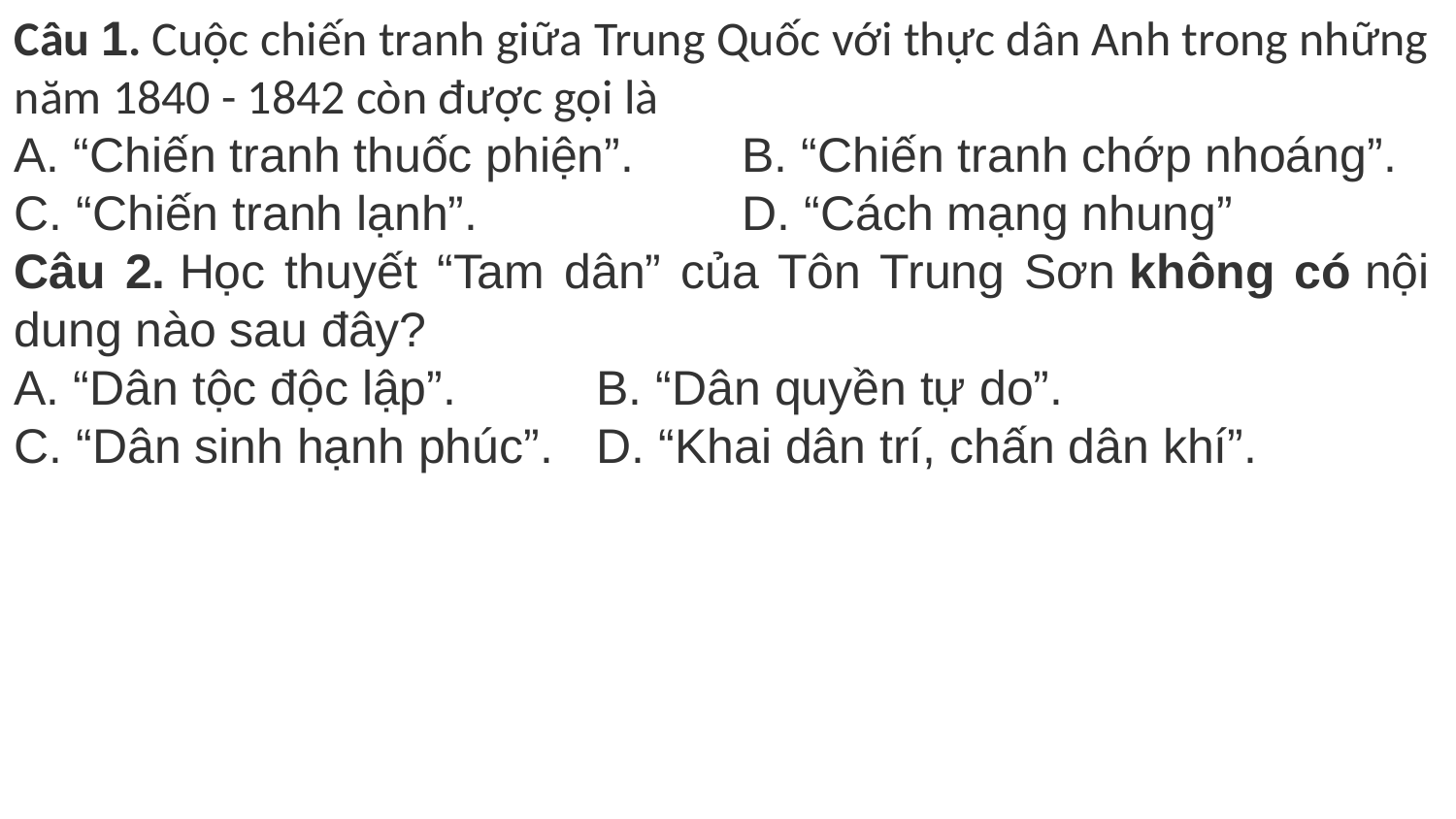

Câu 1. Cuộc chiến tranh giữa Trung Quốc với thực dân Anh trong những năm 1840 - 1842 còn được gọi là
A. “Chiến tranh thuốc phiện”.	B. “Chiến tranh chớp nhoáng”.
C. “Chiến tranh lạnh”.		D. “Cách mạng nhung”
Câu 2. Học thuyết “Tam dân” của Tôn Trung Sơn không có nội dung nào sau đây?
A. “Dân tộc độc lập”.	B. “Dân quyền tự do”.
C. “Dân sinh hạnh phúc”.	D. “Khai dân trí, chấn dân khí”.